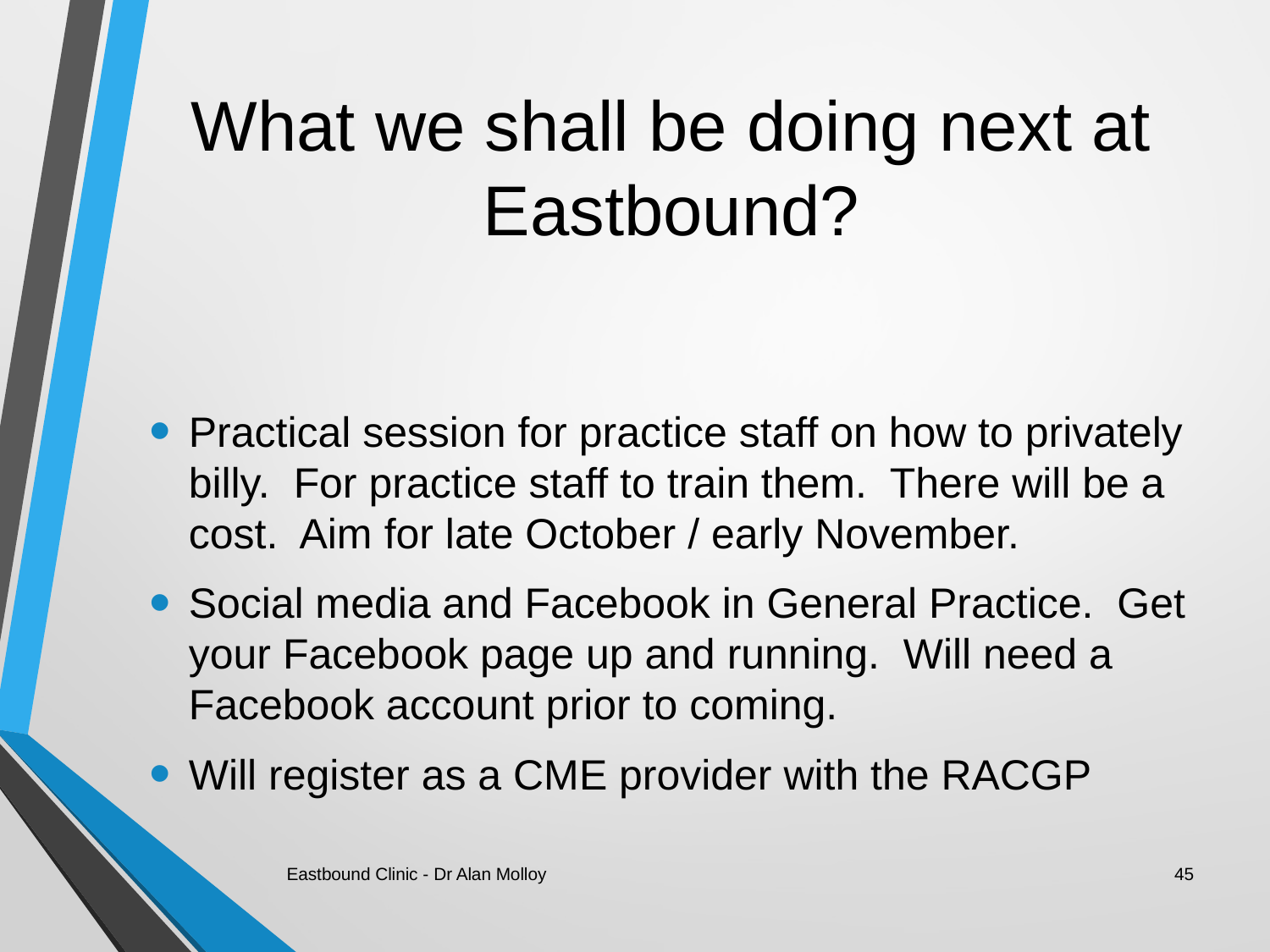

# What we shall be doing next at Eastbound?
Practical session for practice staff on how to privately billy.  For practice staff to train them.  There will be a cost.  Aim for late October / early November.
Social media and Facebook in General Practice.  Get your Facebook page up and running.  Will need a Facebook account prior to coming.
Will register as a CME provider with the RACGP
Eastbound Clinic - Dr Alan Molloy
45